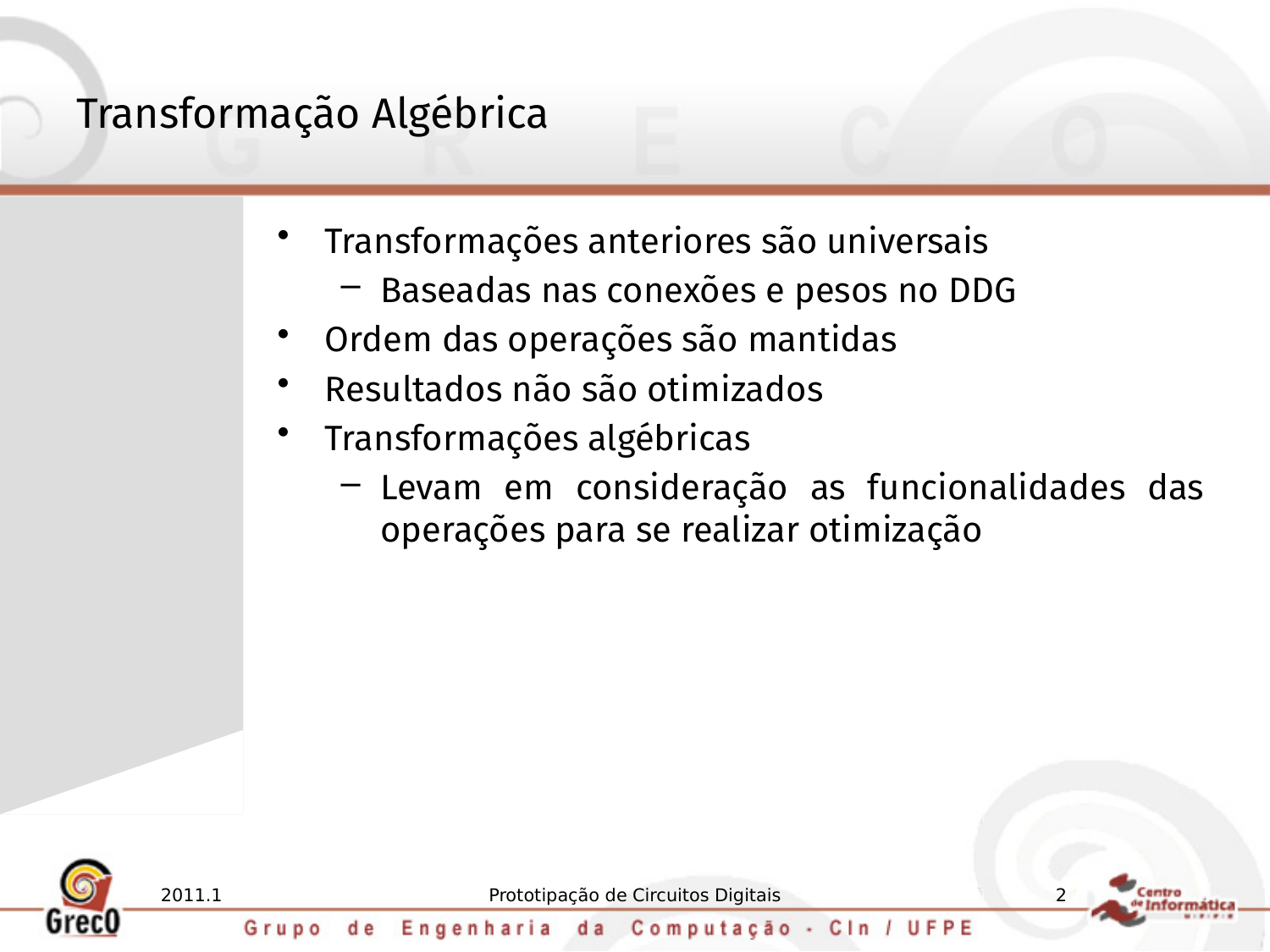

# Transformação Algébrica
Transformações anteriores são universais
Baseadas nas conexões e pesos no DDG
Ordem das operações são mantidas
Resultados não são otimizados
Transformações algébricas
Levam em consideração as funcionalidades das operações para se realizar otimização
2011.1
Prototipação de Circuitos Digitais
2